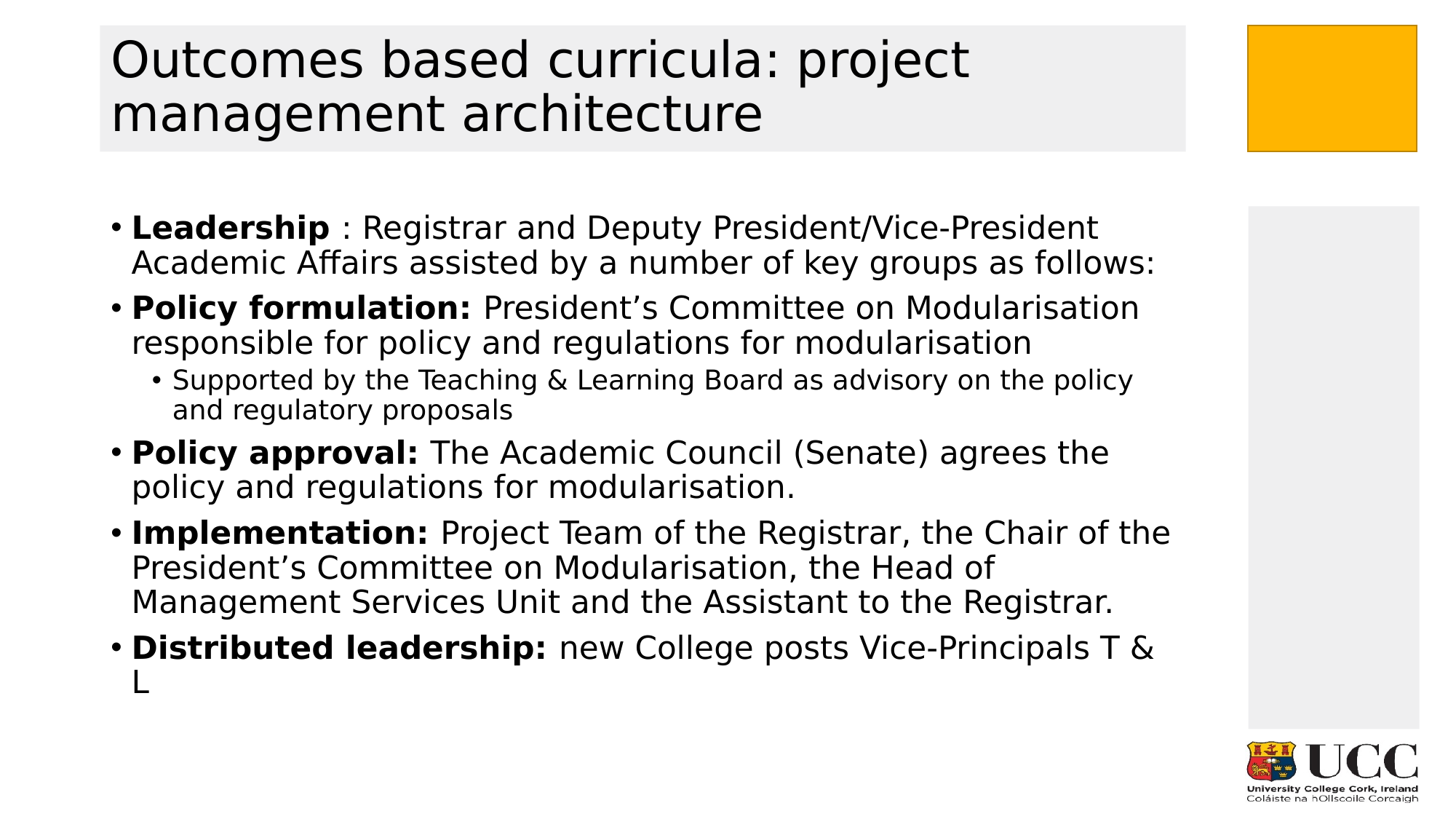

# Outcomes based curricula: project management architecture
Leadership : Registrar and Deputy President/Vice-President Academic Affairs assisted by a number of key groups as follows:
Policy formulation: President’s Committee on Modularisation responsible for policy and regulations for modularisation
Supported by the Teaching & Learning Board as advisory on the policy and regulatory proposals
Policy approval: The Academic Council (Senate) agrees the policy and regulations for modularisation.
Implementation: Project Team of the Registrar, the Chair of the President’s Committee on Modularisation, the Head of Management Services Unit and the Assistant to the Registrar.
Distributed leadership: new College posts Vice-Principals T & L